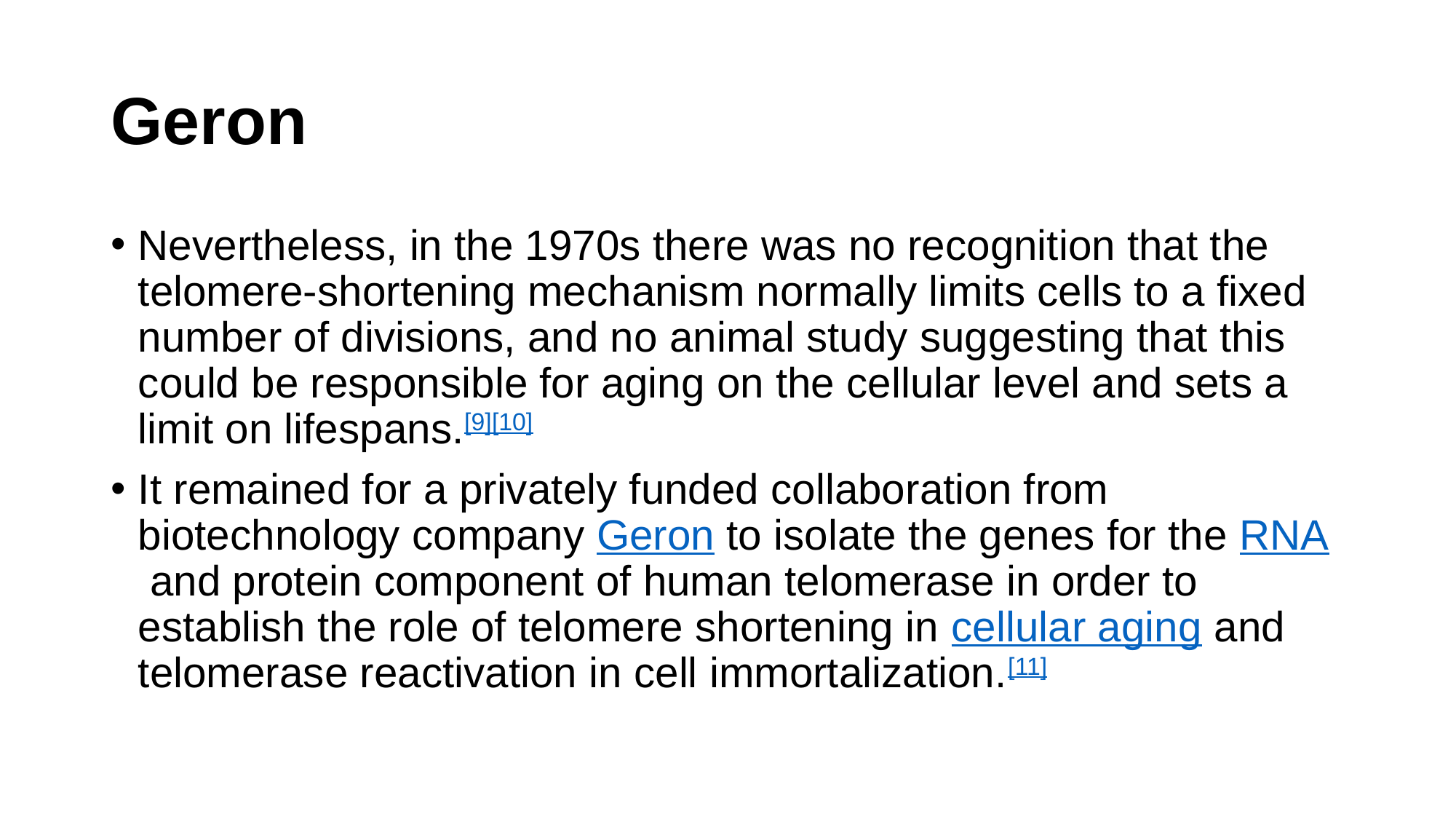

# Geron
Nevertheless, in the 1970s there was no recognition that the telomere-shortening mechanism normally limits cells to a fixed number of divisions, and no animal study suggesting that this could be responsible for aging on the cellular level and sets a limit on lifespans.[9][10]
It remained for a privately funded collaboration from biotechnology company Geron to isolate the genes for the RNA and protein component of human telomerase in order to establish the role of telomere shortening in cellular aging and telomerase reactivation in cell immortalization.[11]